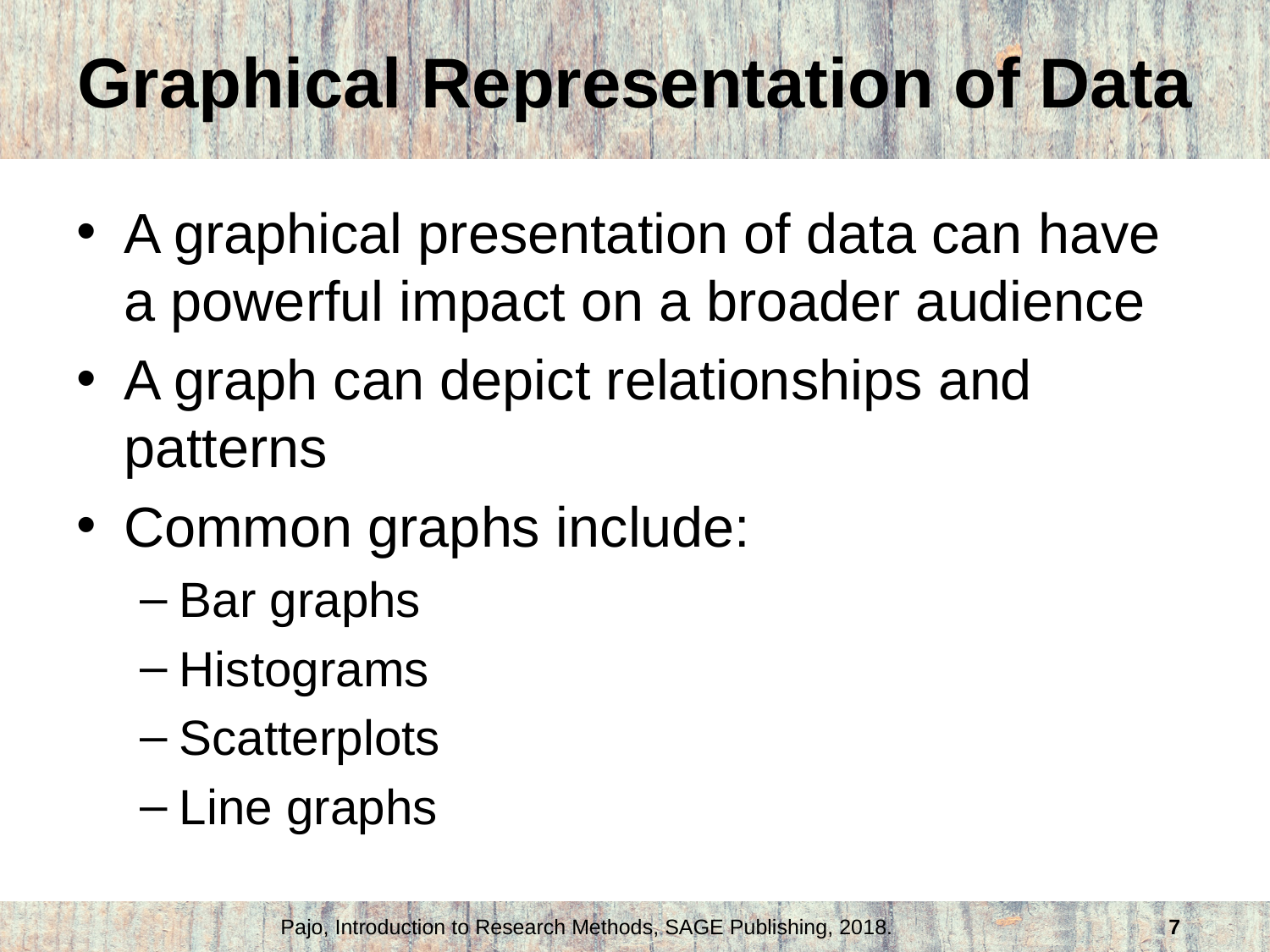

# Graphical Representation of Data
A graphical presentation of data can have a powerful impact on a broader audience
A graph can depict relationships and patterns
Common graphs include:
Bar graphs
Histograms
Scatterplots
Line graphs
Pajo, Introduction to Research Methods, SAGE Publishing, 2018.
7